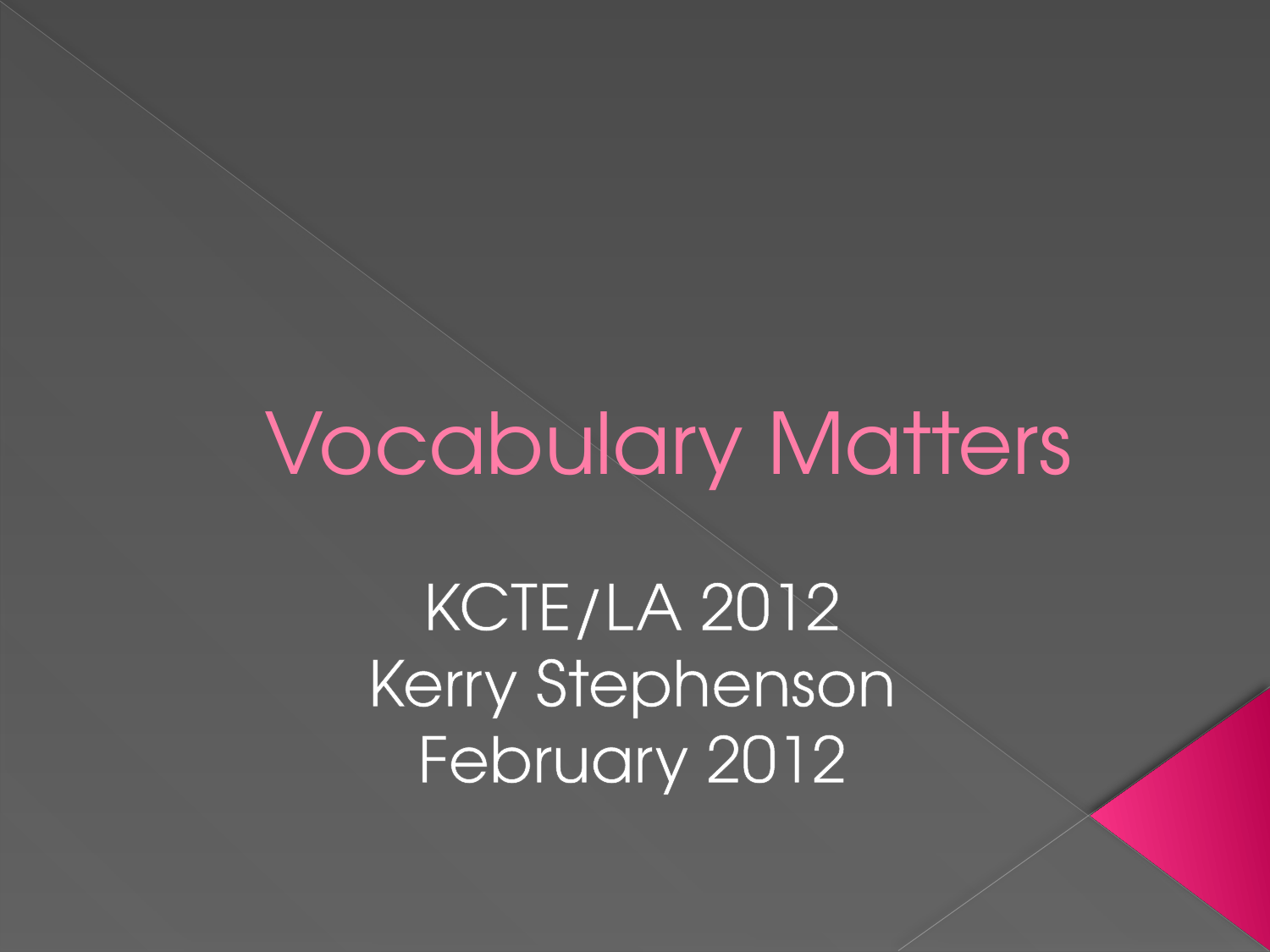

# Vocabulary Matters

KCTE/LA 2012
Kerry Stephenson
February 2012